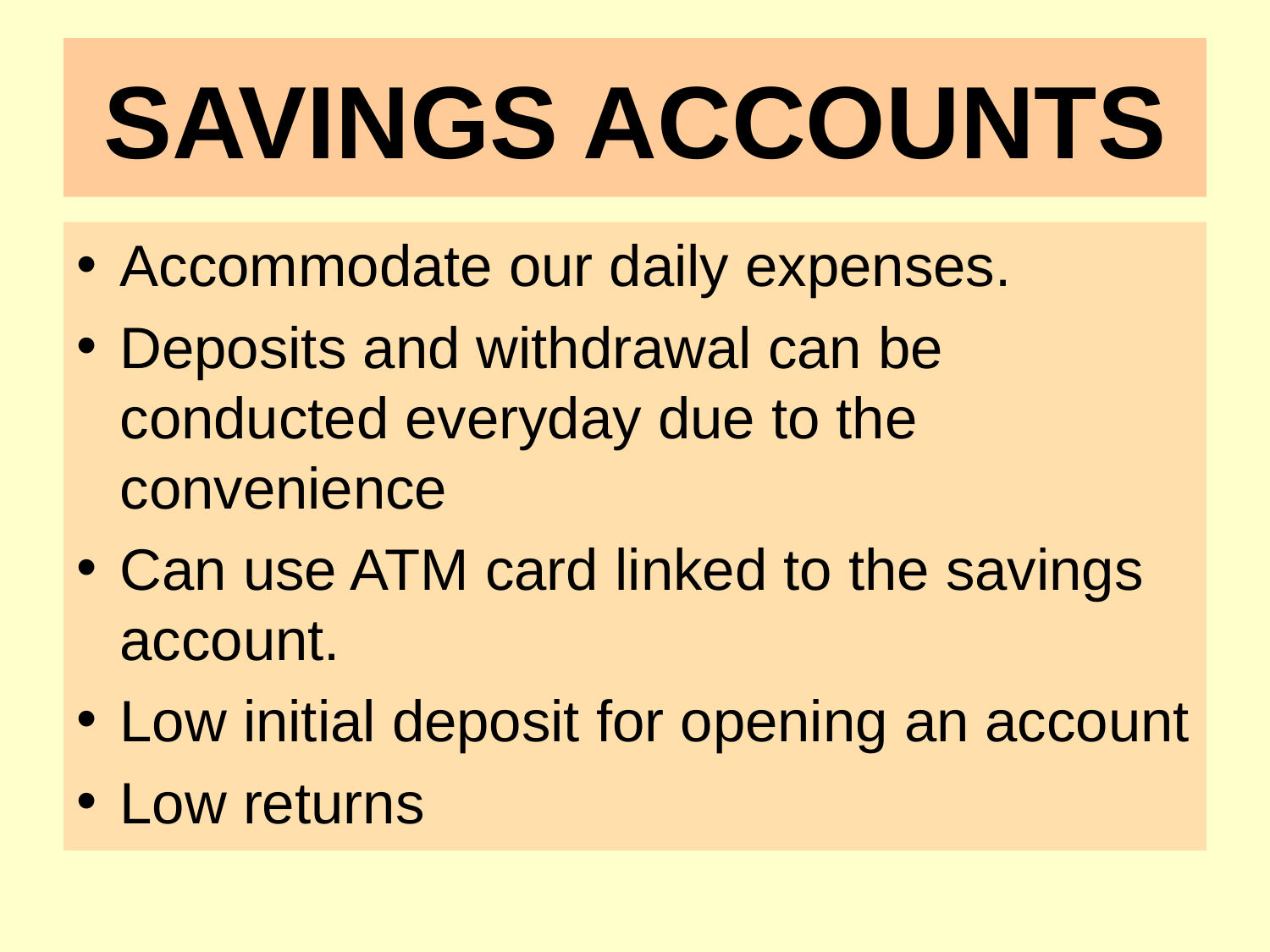

# SAVINGS ACCOUNTS
Accommodate our daily expenses.
Deposits and withdrawal can be conducted everyday due to the convenience
Can use ATM card linked to the savings account.
Low initial deposit for opening an account
Low returns